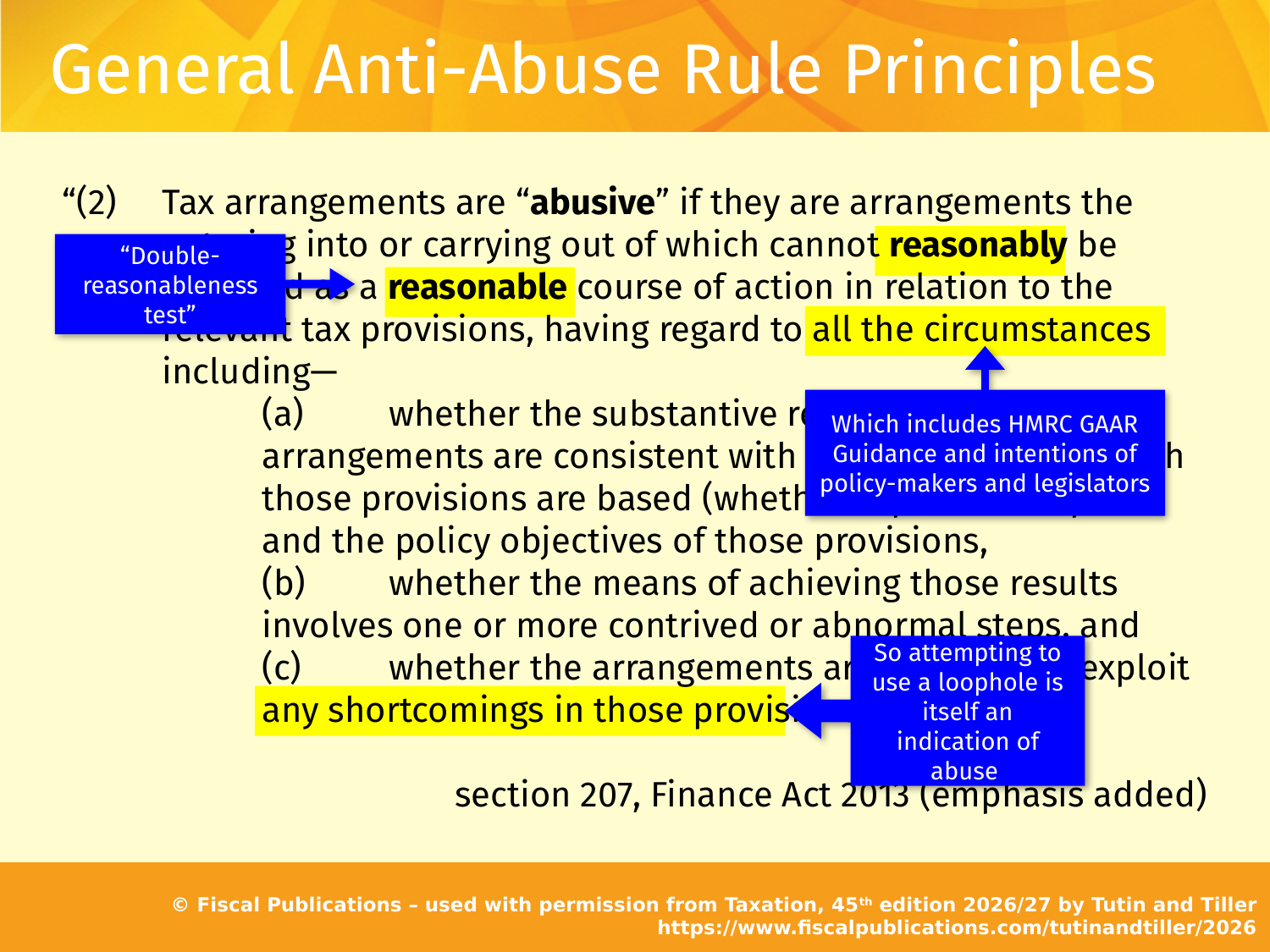

# General Anti-Abuse Rule Principles

“(2)	Tax arrangements are “abusive” if they are arrangements the entering into or carrying out of which cannot reasonably be regarded as a reasonable course of action in relation to the relevant tax provisions, having regard to all the circumstances including—
	(a)	whether the substantive results of the arrangements are consistent with any principles on which those provisions are based (whether express or implied) and the policy objectives of those provisions,
	(b)	whether the means of achieving those results involves one or more contrived or abnormal steps, and
	(c)	whether the arrangements are intended to exploit any shortcomings in those provisions.”

section 207, Finance Act 2013 (emphasis added)

“Double-reasonableness test”

Which includes HMRC GAAR Guidance and intentions of policy-makers and legislators
So attempting to use a loophole is itself an indication of abuse